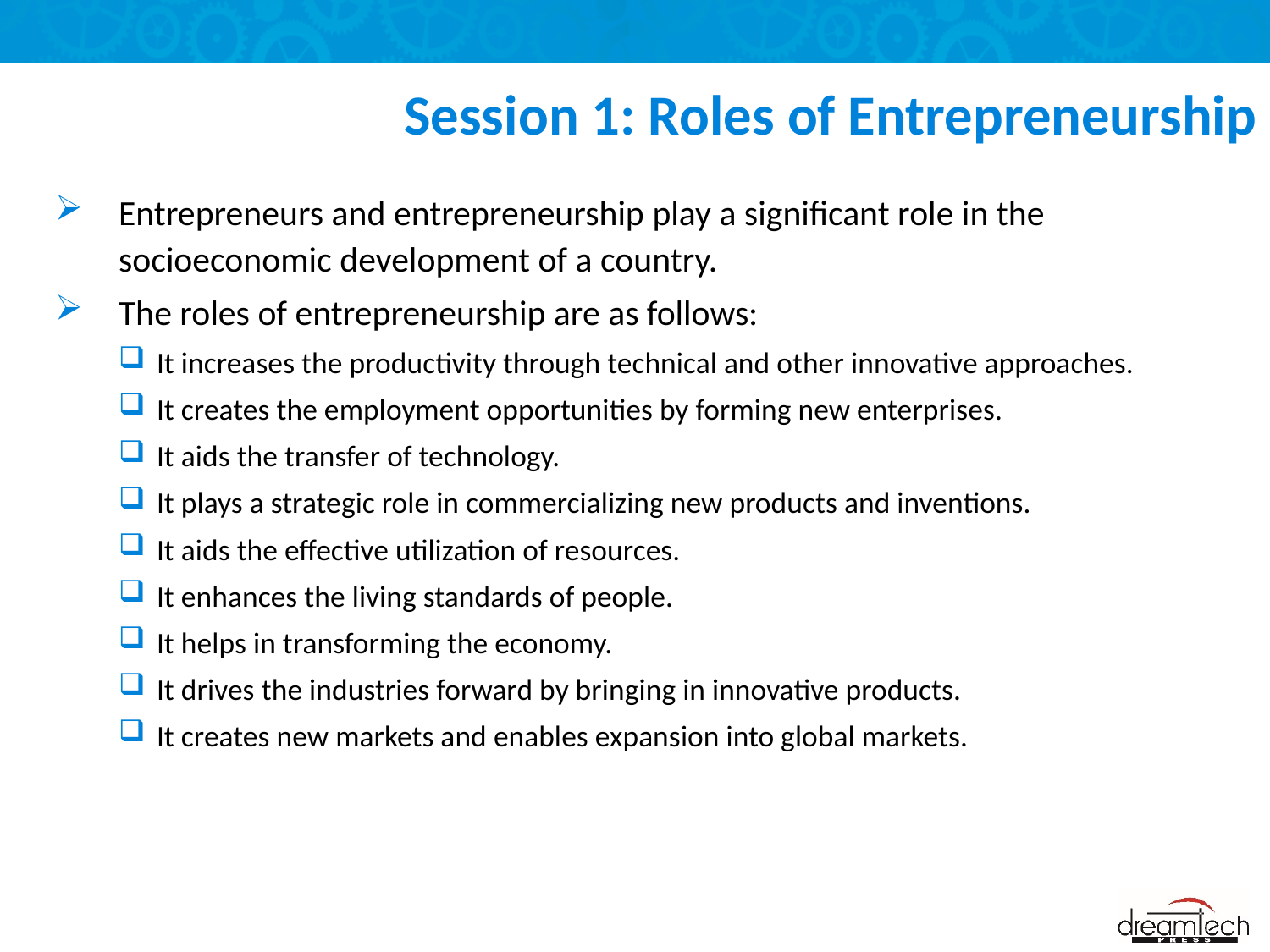

# Session 1: Roles of Entrepreneurship
Entrepreneurs and entrepreneurship play a significant role in the socioeconomic development of a country.
The roles of entrepreneurship are as follows:
It increases the productivity through technical and other innovative approaches.
It creates the employment opportunities by forming new enterprises.
It aids the transfer of technology.
It plays a strategic role in commercializing new products and inventions.
It aids the effective utilization of resources.
It enhances the living standards of people.
It helps in transforming the economy.
It drives the industries forward by bringing in innovative products.
It creates new markets and enables expansion into global markets.